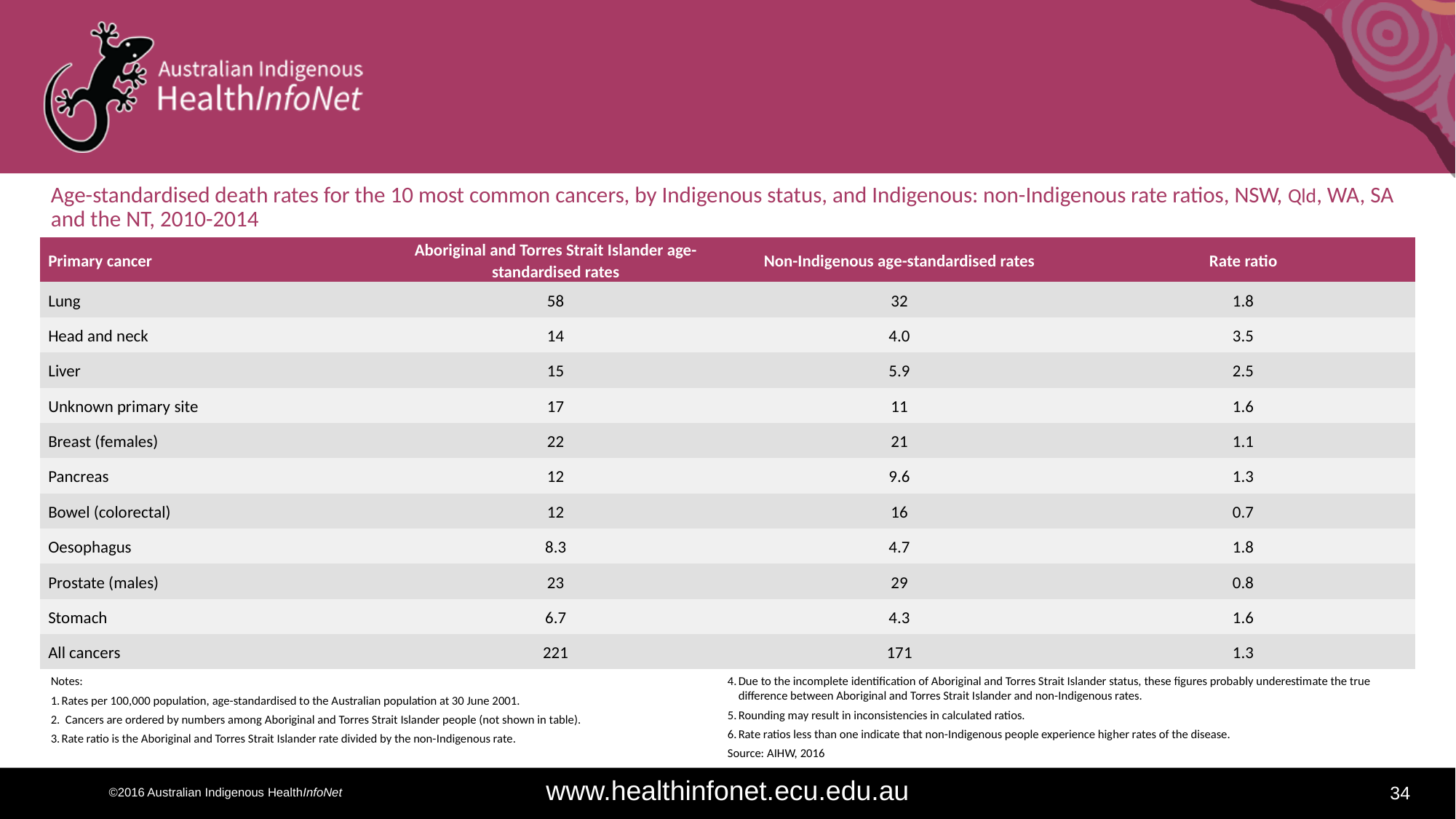

# Age-standardised death rates for the 10 most common cancers, by Indigenous status, and Indigenous: non-Indigenous rate ratios, NSW, Qld, WA, SA and the NT, 2010-2014
| Primary cancer | Aboriginal and Torres Strait Islander age-standardised rates | Non-Indigenous age-standardised rates | Rate ratio |
| --- | --- | --- | --- |
| Lung | 58 | 32 | 1.8 |
| Head and neck | 14 | 4.0 | 3.5 |
| Liver | 15 | 5.9 | 2.5 |
| Unknown primary site | 17 | 11 | 1.6 |
| Breast (females) | 22 | 21 | 1.1 |
| Pancreas | 12 | 9.6 | 1.3 |
| Bowel (colorectal) | 12 | 16 | 0.7 |
| Oesophagus | 8.3 | 4.7 | 1.8 |
| Prostate (males) | 23 | 29 | 0.8 |
| Stomach | 6.7 | 4.3 | 1.6 |
| All cancers | 221 | 171 | 1.3 |
Notes:
1.	Rates per 100,000 population, age-standardised to the Australian population at 30 June 2001.
2.  Cancers are ordered by numbers among Aboriginal and Torres Strait Islander people (not shown in table).
3.	Rate ratio is the Aboriginal and Torres Strait Islander rate divided by the non-Indigenous rate.
4.	Due to the incomplete identification of Aboriginal and Torres Strait Islander status, these figures probably underestimate the true difference between Aboriginal and Torres Strait Islander and non-Indigenous rates.
5.	Rounding may result in inconsistencies in calculated ratios.
6.	Rate ratios less than one indicate that non-Indigenous people experience higher rates of the disease.
Source: AIHW, 2016